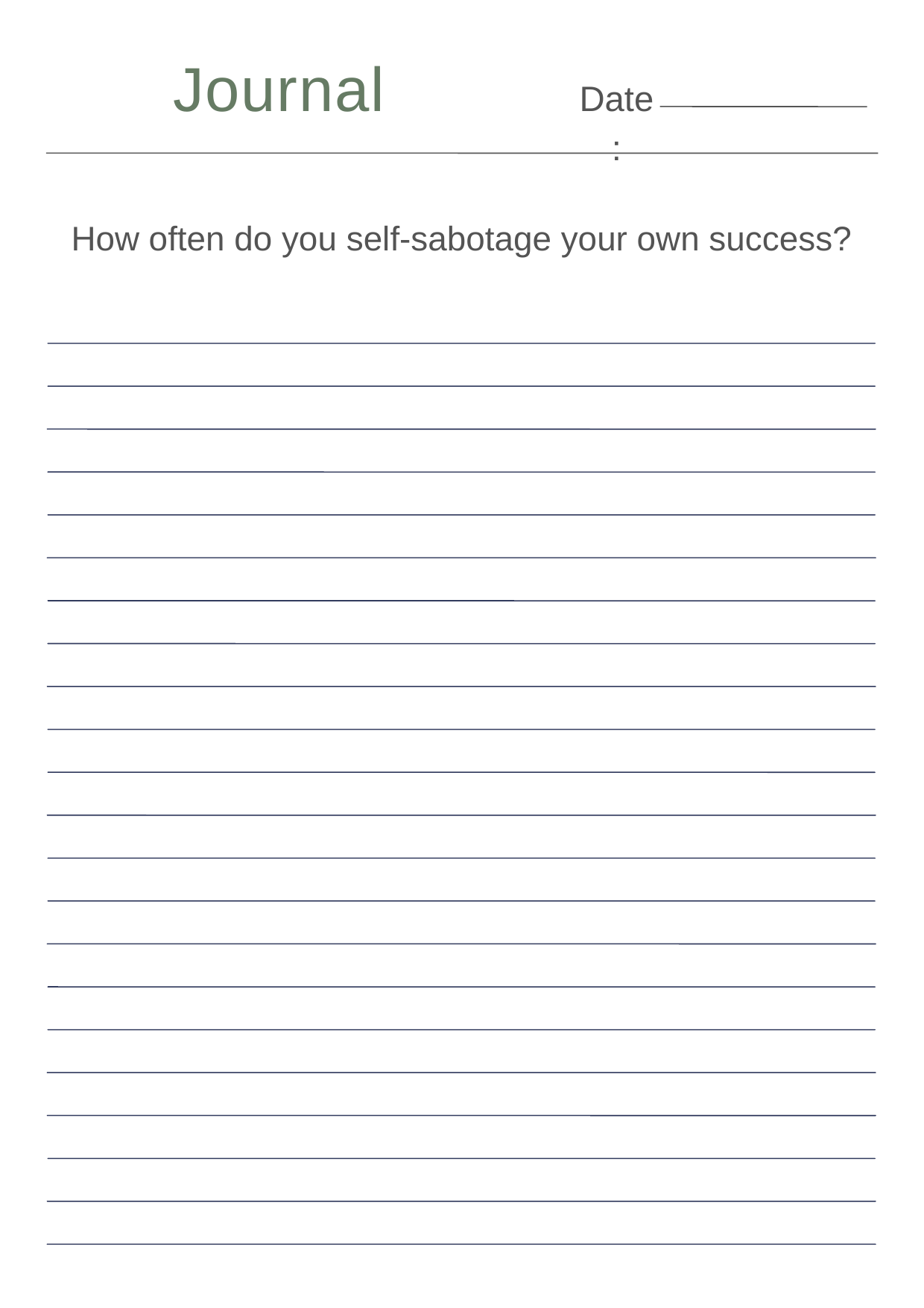

Journal
Date:

How often do you self-sabotage your own success?